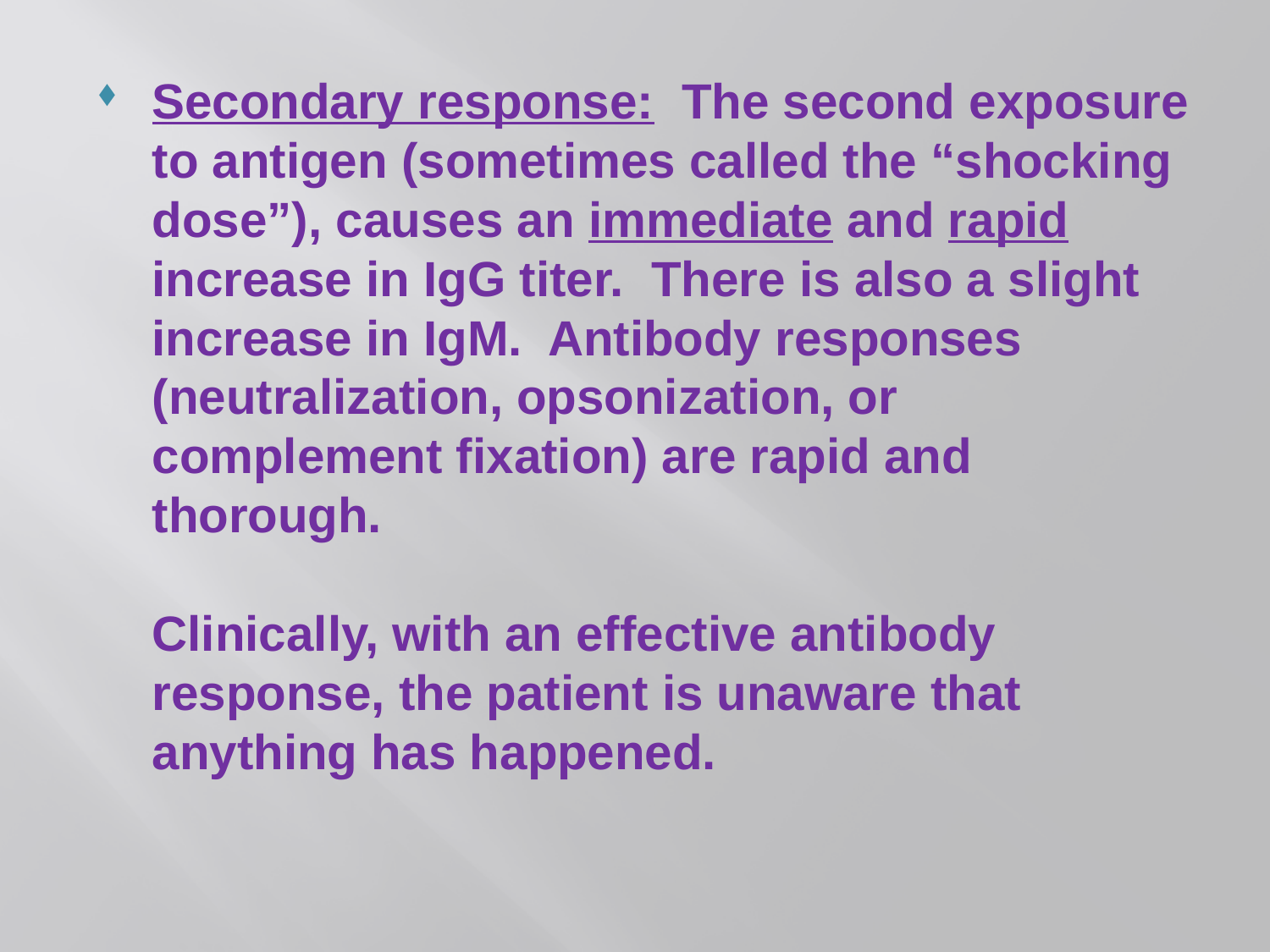

Secondary response:  The second exposure to antigen (sometimes called the “shocking dose”), causes an immediate and rapid increase in IgG titer.  There is also a slight increase in IgM.  Antibody responses (neutralization, opsonization, or complement fixation) are rapid and thorough.
Clinically, with an effective antibody response, the patient is unaware that anything has happened.